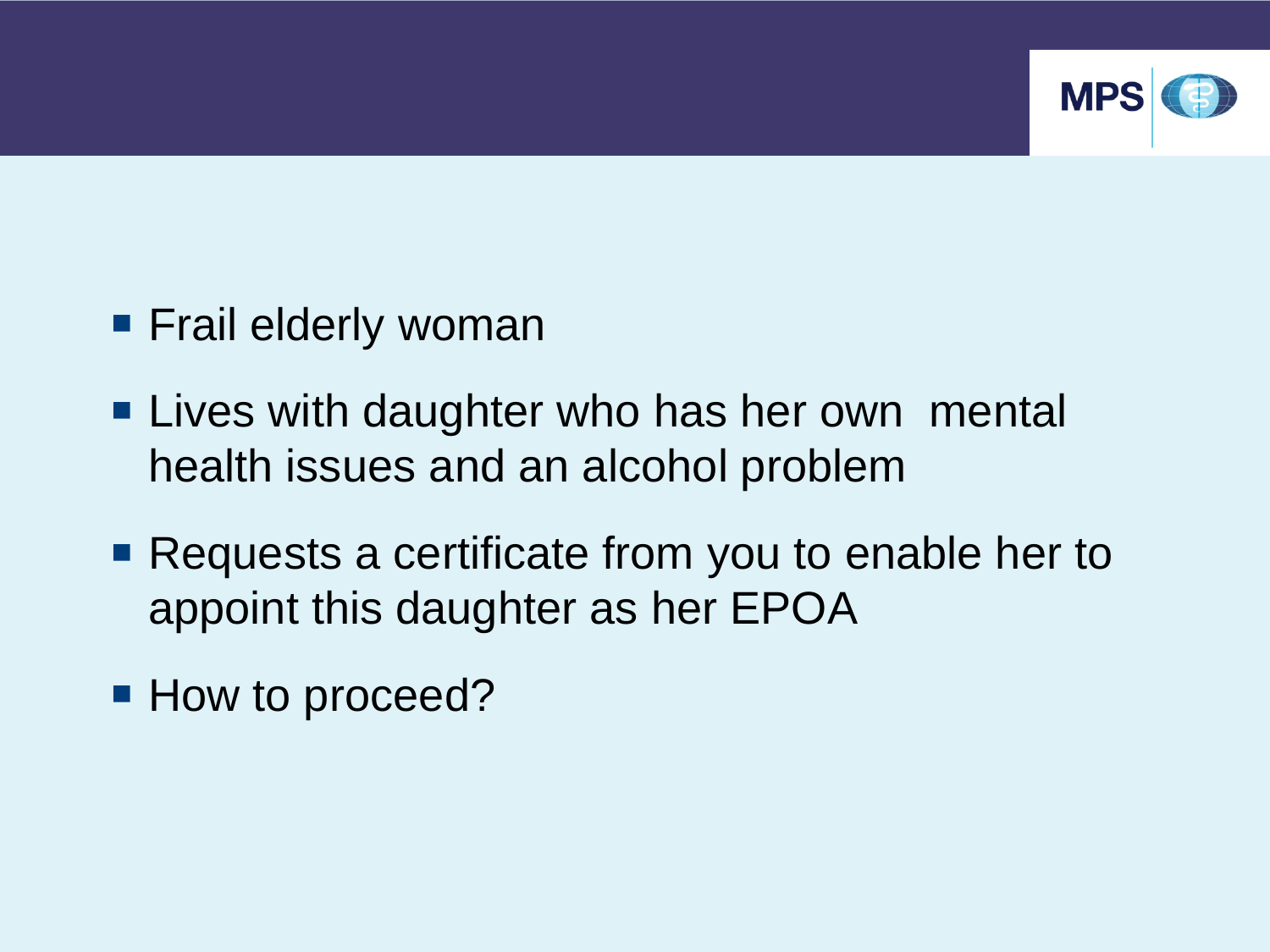

#
Frail elderly woman
Lives with daughter who has her own  mental health issues and an alcohol problem
Requests a certificate from you to enable her to appoint this daughter as her EPOA
How to proceed?